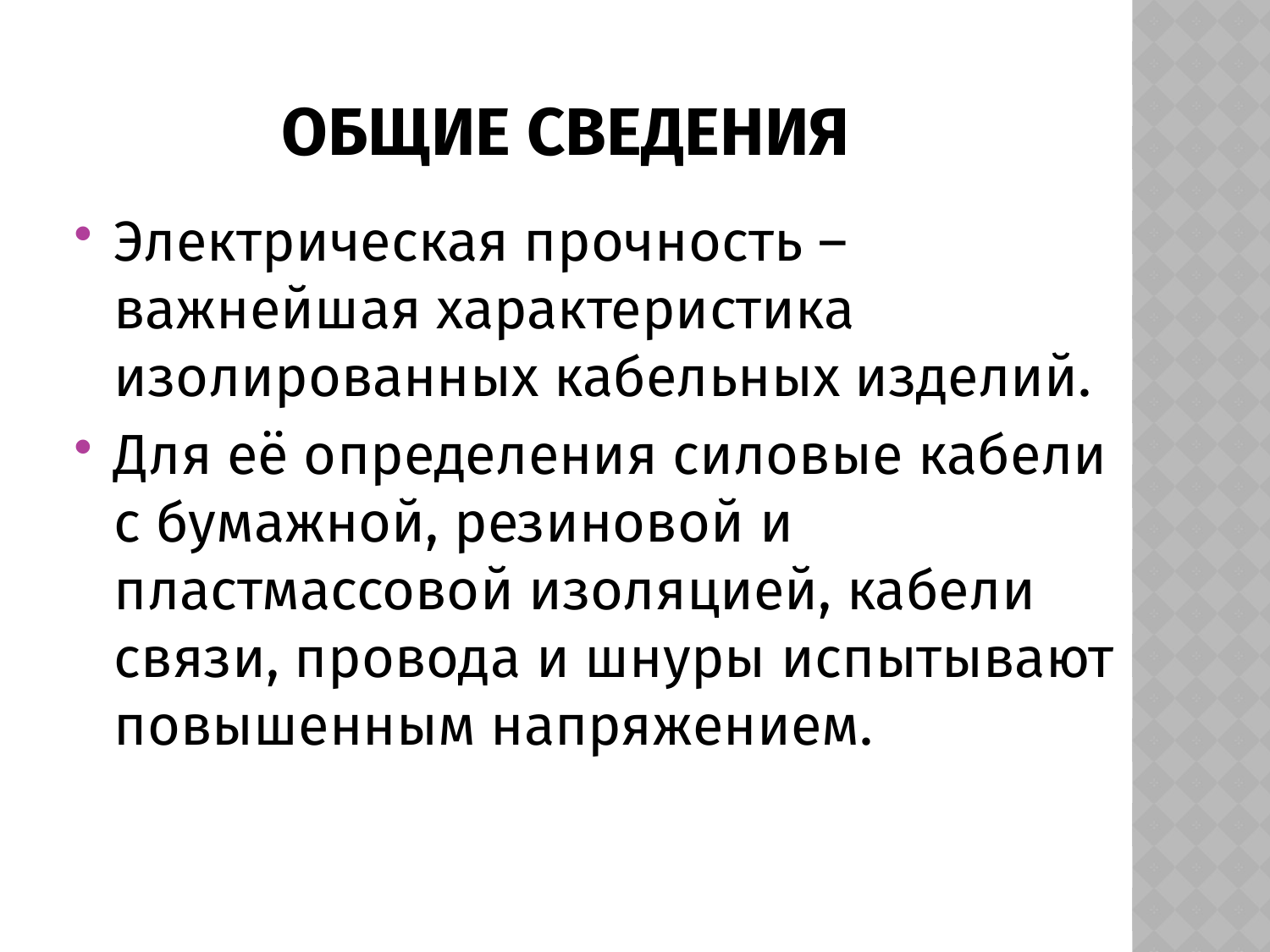

# Общие сведения
Электрическая прочность – важнейшая характеристика изолированных кабельных изделий.
Для её определения силовые кабели с бумажной, резиновой и пластмассовой изоляцией, кабели связи, провода и шнуры испытывают повышенным напряжением.